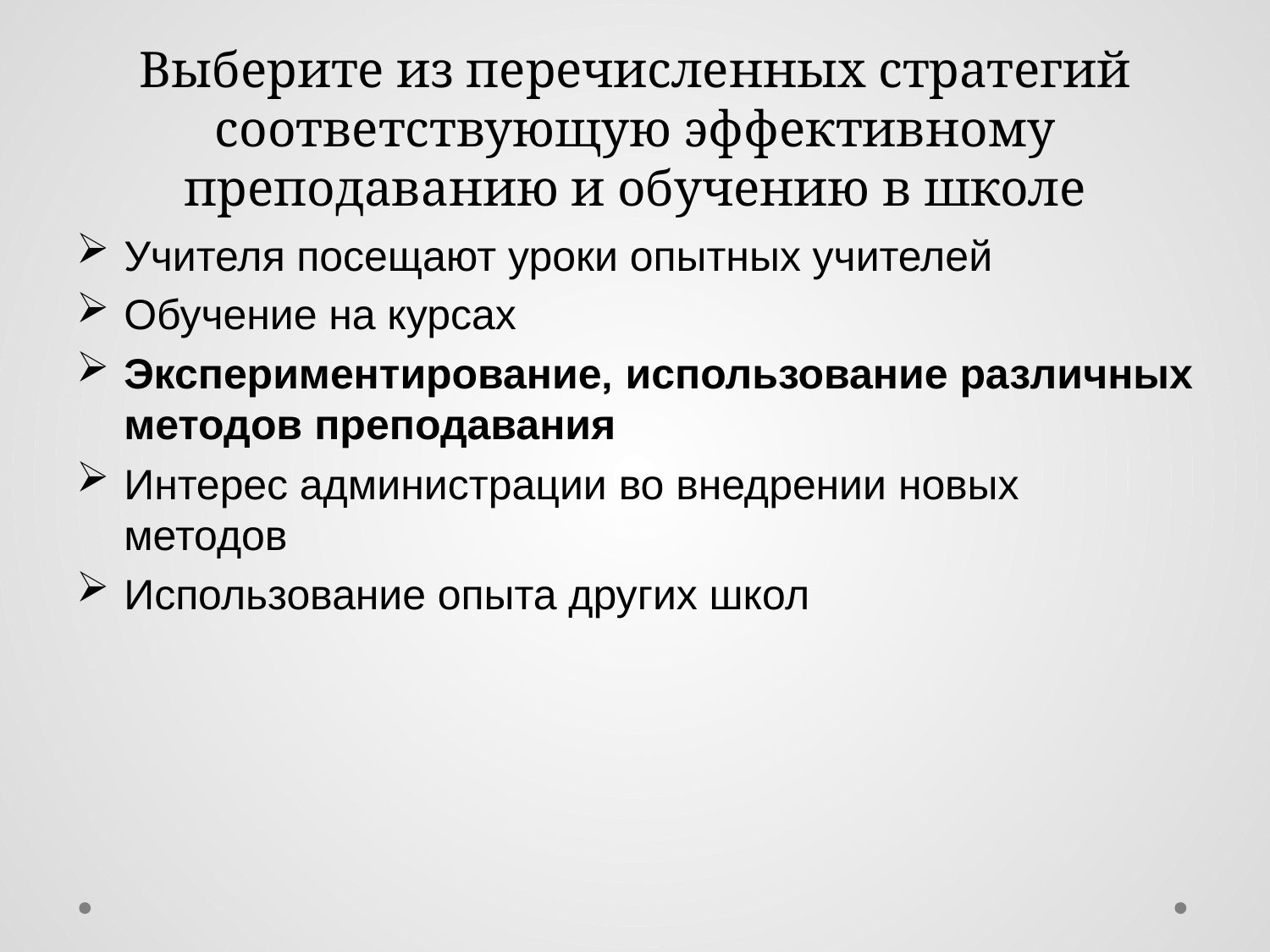

# Выберите из перечисленных стратегий соответствующую эффективному преподаванию и обучению в школе
Учителя посещают уроки опытных учителей
Обучение на курсах
Экспериментирование, использование различных методов преподавания
Интерес администрации во внедрении новых методов
Использование опыта других школ